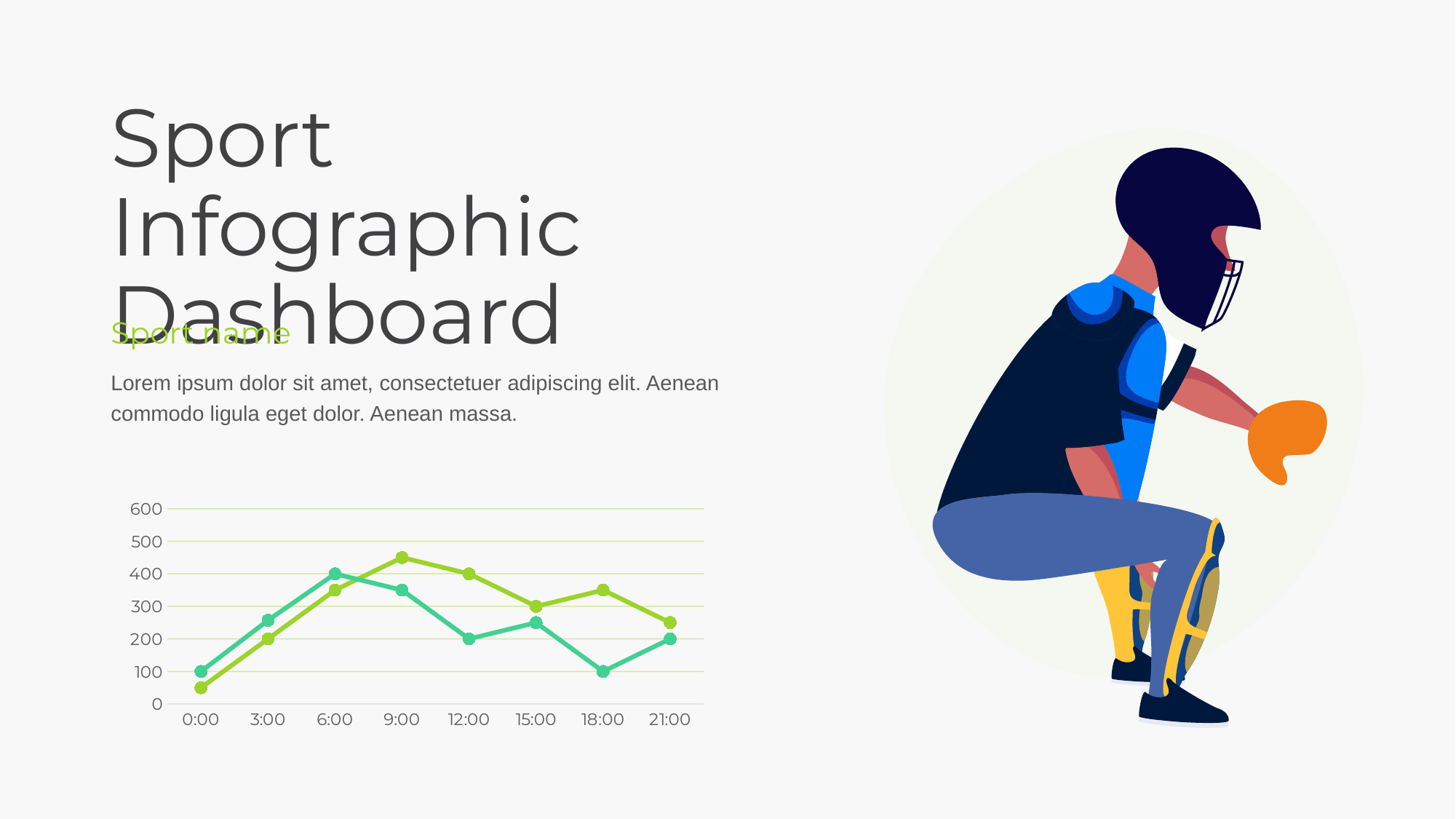

Sport Infographic Dashboard

Sport name
Lorem ipsum dolor sit amet, consectetuer adipiscing elit. Aenean commodo ligula eget dolor. Aenean massa.

### Chart

| Category | Series 1 | Series 2 |
|---|---|---|
| 0 | 50.0 | 100.0 |
| 0.125 | 200.0 | 257.0 |
| 0.25 | 350.0 | 400.0 |
| 0.375 | 450.0 | 350.0 |
| 0.5 | 400.0 | 200.0 |
| 0.625 | 300.0 | 250.0 |
| 0.75 | 350.0 | 100.0 |
| 0.875 | 250.0 | 200.0 |